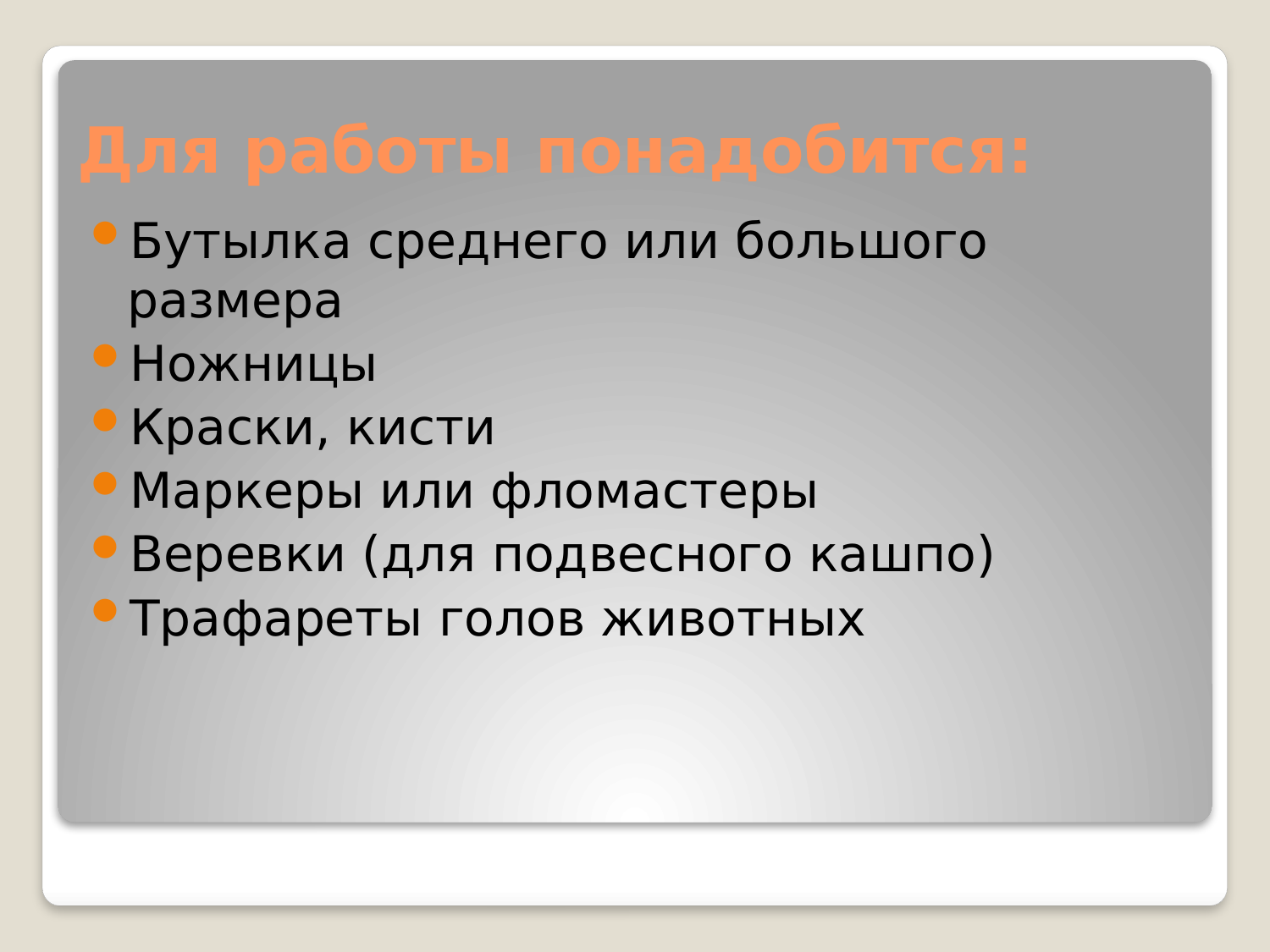

# Для работы понадобится:
Бутылка среднего или большого размера
Ножницы
Краски, кисти
Маркеры или фломастеры
Веревки (для подвесного кашпо)
Трафареты голов животных